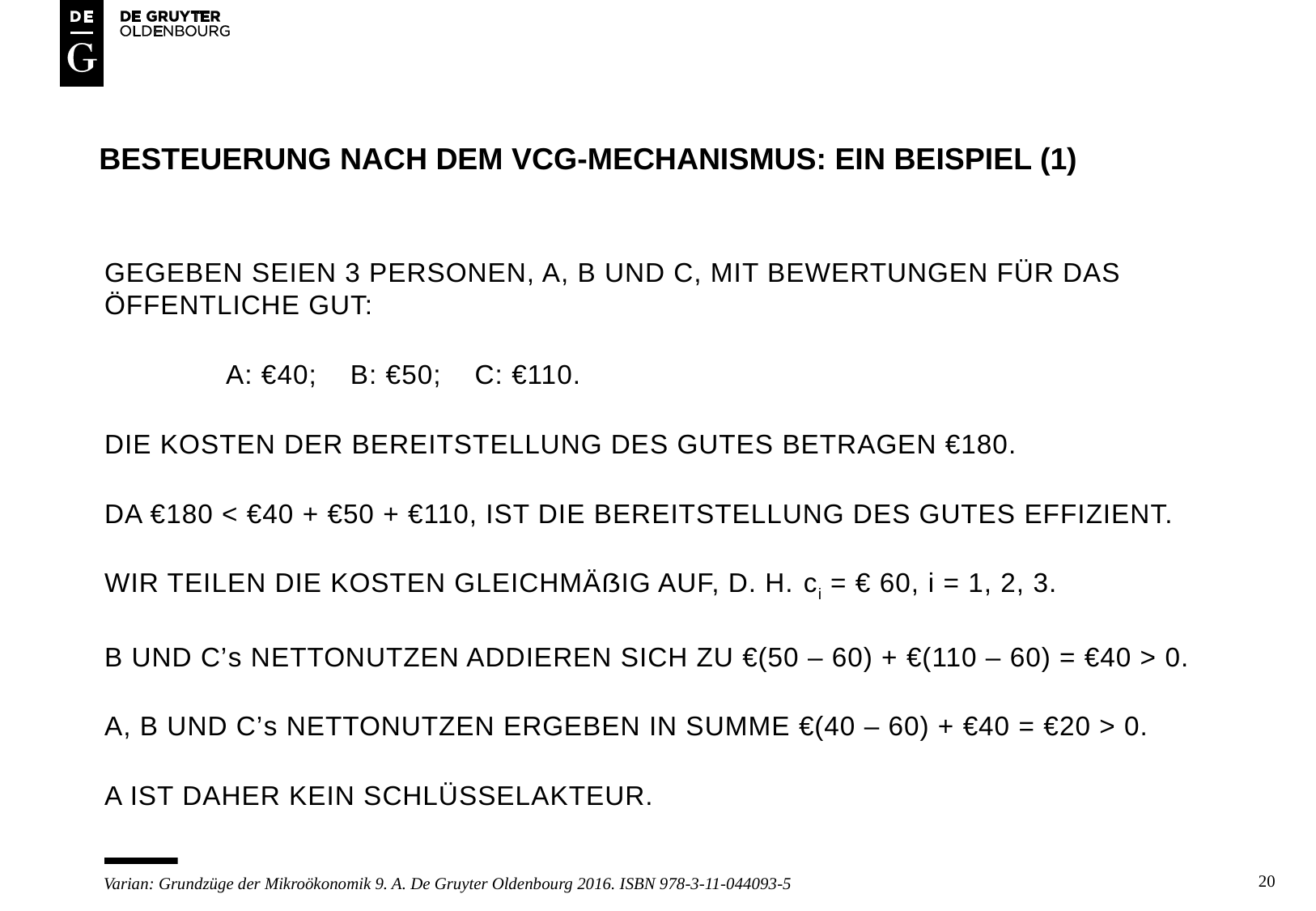

# besteuerung nach dem VCG-Mechanismus: Ein beispiel (1)
GEGEBEN SEIEN 3 Personen, a, b und c, mit bewertungen für das öffentliche gut:
	A: €40;    B: €50;    C: €110.
DIE Kosten der bereitstellung des gutes BETRAGEN €180.
Da €180 < €40 + €50 + €110, ist die bereitstellung des gutes effizient.
Wir teilen die kosten gleichmäßig auf, d. h. ci = € 60, i = 1, 2, 3.
B und c’s nettonutzen addieren sich zu €(50 – 60) + €(110 – 60) = €40 > 0.
A, b und C’s NETTONUTZEN ERGEBEN IN SUMME €(40 – 60) + €40 = €20 > 0.
A IST DAHER KEIN SCHLÜSSELAKTEUR.
20
Varian: Grundzüge der Mikroökonomik 9. A. De Gruyter Oldenbourg 2016. ISBN 978-3-11-044093-5